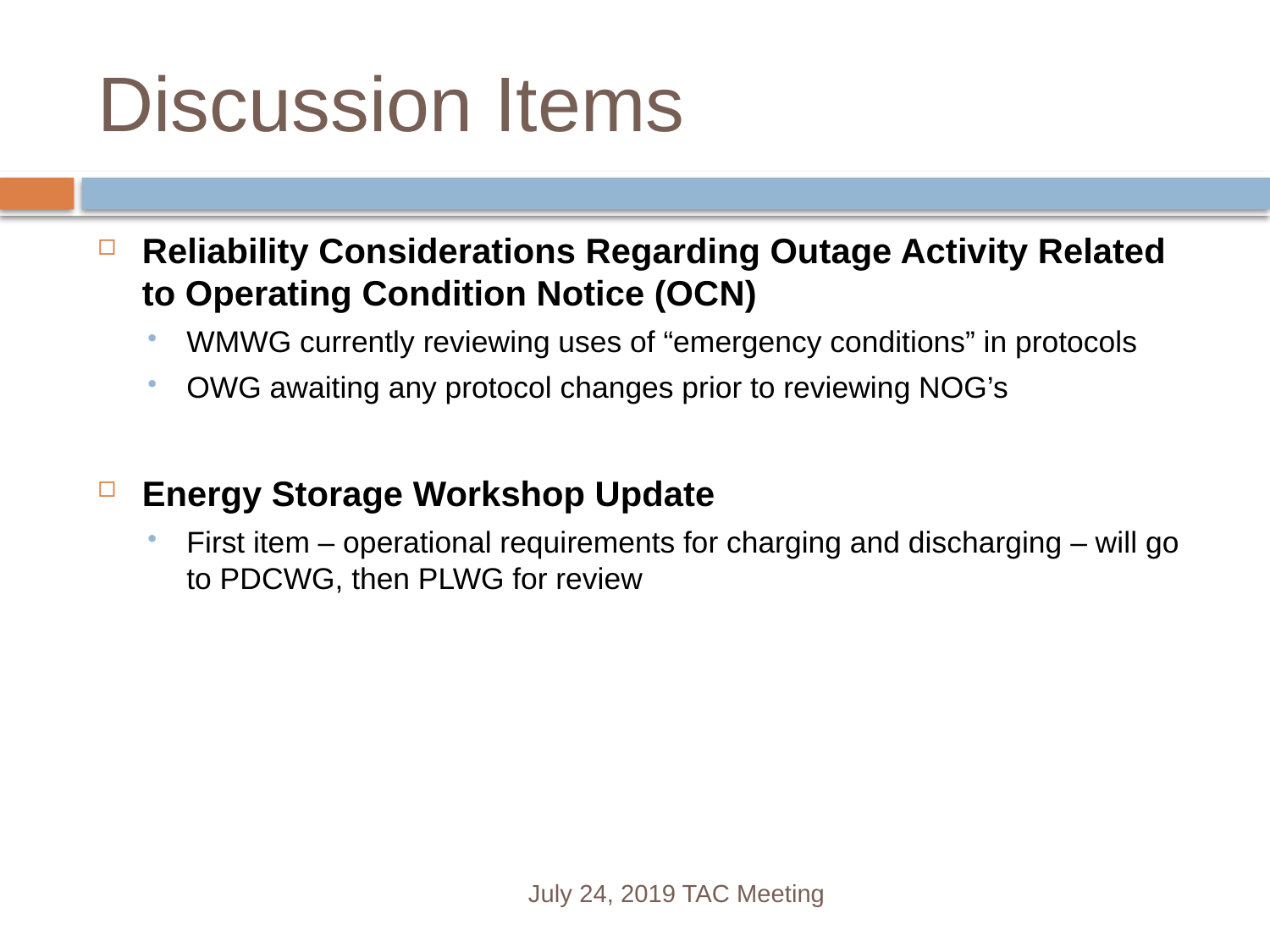

# Discussion Items
Reliability Considerations Regarding Outage Activity Related to Operating Condition Notice (OCN)
WMWG currently reviewing uses of “emergency conditions” in protocols
OWG awaiting any protocol changes prior to reviewing NOG’s

Energy Storage Workshop Update
First item – operational requirements for charging and discharging – will go to PDCWG, then PLWG for review

July 24, 2019 TAC Meeting